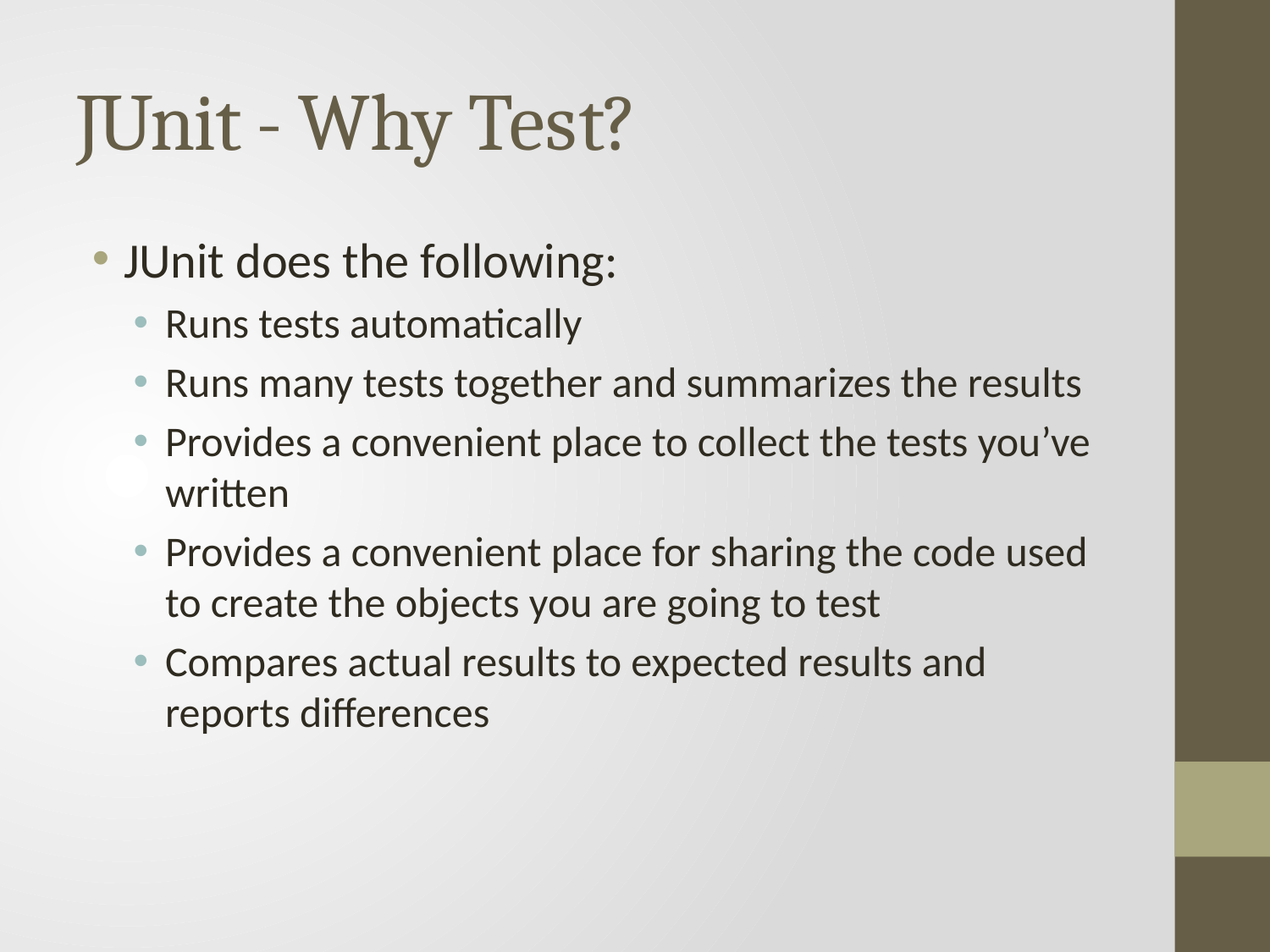

# JUnit - Why Test?
JUnit does the following:
Runs tests automatically
Runs many tests together and summarizes the results
Provides a convenient place to collect the tests you’ve written
Provides a convenient place for sharing the code used to create the objects you are going to test
Compares actual results to expected results and reports differences